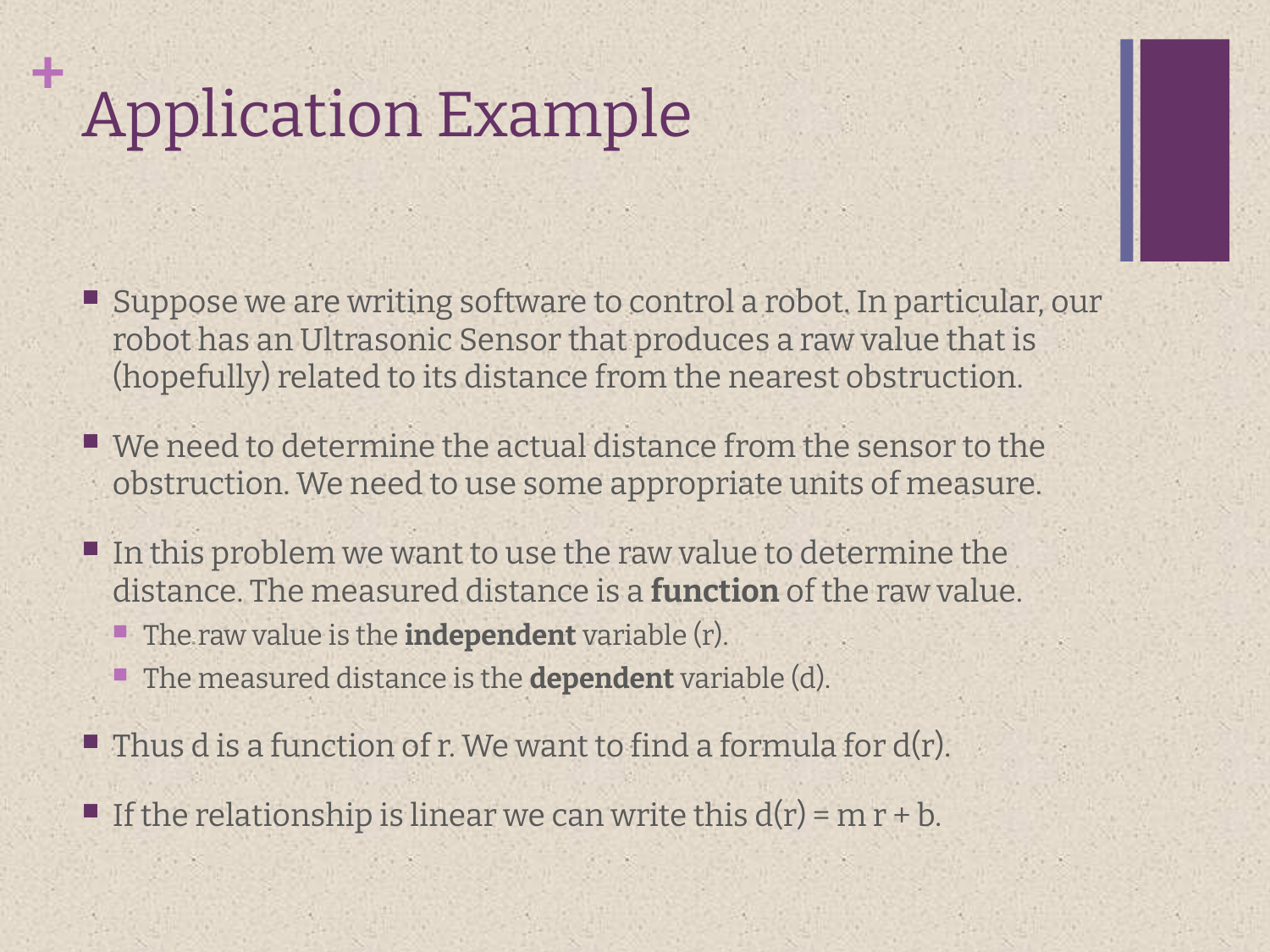

# Application Example
Suppose we are writing software to control a robot. In particular, our robot has an Ultrasonic Sensor that produces a raw value that is (hopefully) related to its distance from the nearest obstruction.
We need to determine the actual distance from the sensor to the obstruction. We need to use some appropriate units of measure.
In this problem we want to use the raw value to determine the distance. The measured distance is a function of the raw value.
The raw value is the independent variable (r).
The measured distance is the dependent variable (d).
Thus d is a function of r. We want to find a formula for d(r).
If the relationship is linear we can write this d(r) = m r + b.